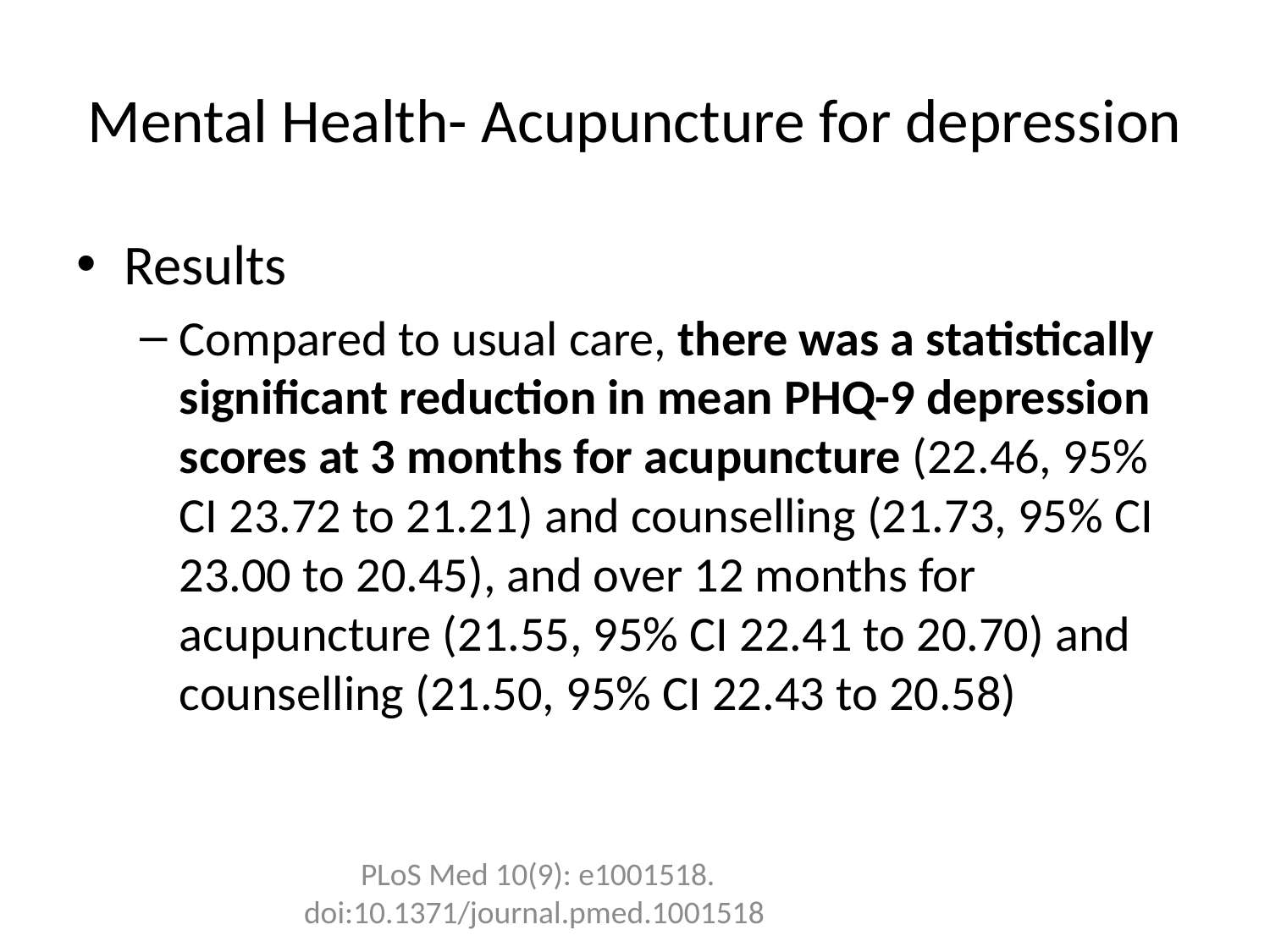

# Mental Health- Acupuncture for depression
Results
Compared to usual care, there was a statistically significant reduction in mean PHQ-9 depression scores at 3 months for acupuncture (22.46, 95% CI 23.72 to 21.21) and counselling (21.73, 95% CI 23.00 to 20.45), and over 12 months for acupuncture (21.55, 95% CI 22.41 to 20.70) and counselling (21.50, 95% CI 22.43 to 20.58)
 PLoS Med 10(9): e1001518. doi:10.1371/journal.pmed.1001518